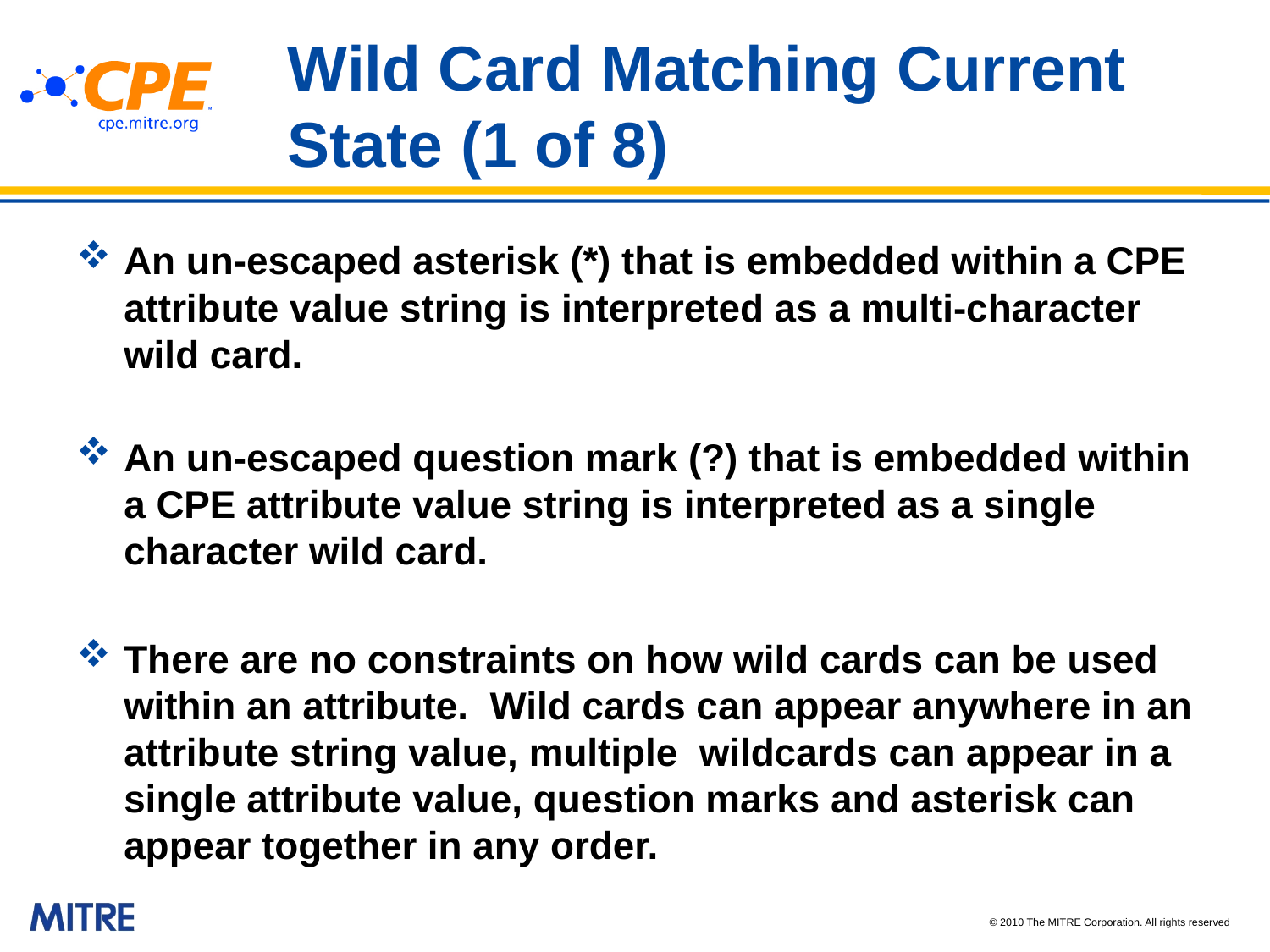

# Wild Card Matching Current State (1 of 8)
An un-escaped asterisk (*) that is embedded within a CPE attribute value string is interpreted as a multi-character wild card.

An un-escaped question mark (?) that is embedded within a CPE attribute value string is interpreted as a single character wild card.

There are no constraints on how wild cards can be used within an attribute.  Wild cards can appear anywhere in an attribute string value, multiple  wildcards can appear in a single attribute value, question marks and asterisk can appear together in any order.